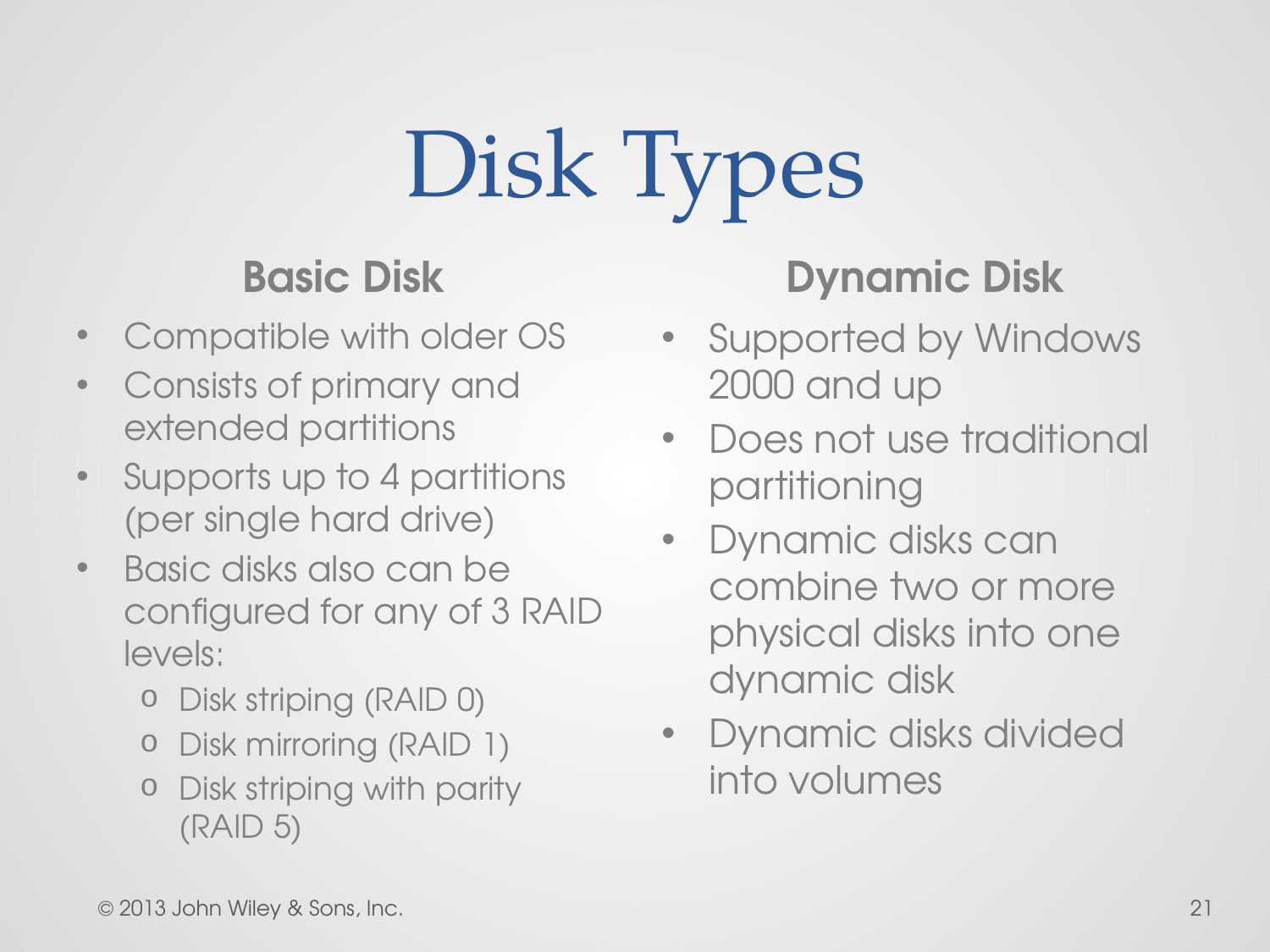

# Disk Types
Basic Disk
Dynamic Disk
Compatible with older OS
Consists of primary and extended partitions
Supports up to 4 partitions (per single hard drive)
Basic disks also can be configured for any of 3 RAID levels:
Disk striping (RAID 0)
Disk mirroring (RAID 1)
Disk striping with parity (RAID 5)
Supported by Windows 2000 and up
Does not use traditional partitioning
Dynamic disks can combine two or more physical disks into one dynamic disk
Dynamic disks divided into volumes
© 2013 John Wiley & Sons, Inc.
21